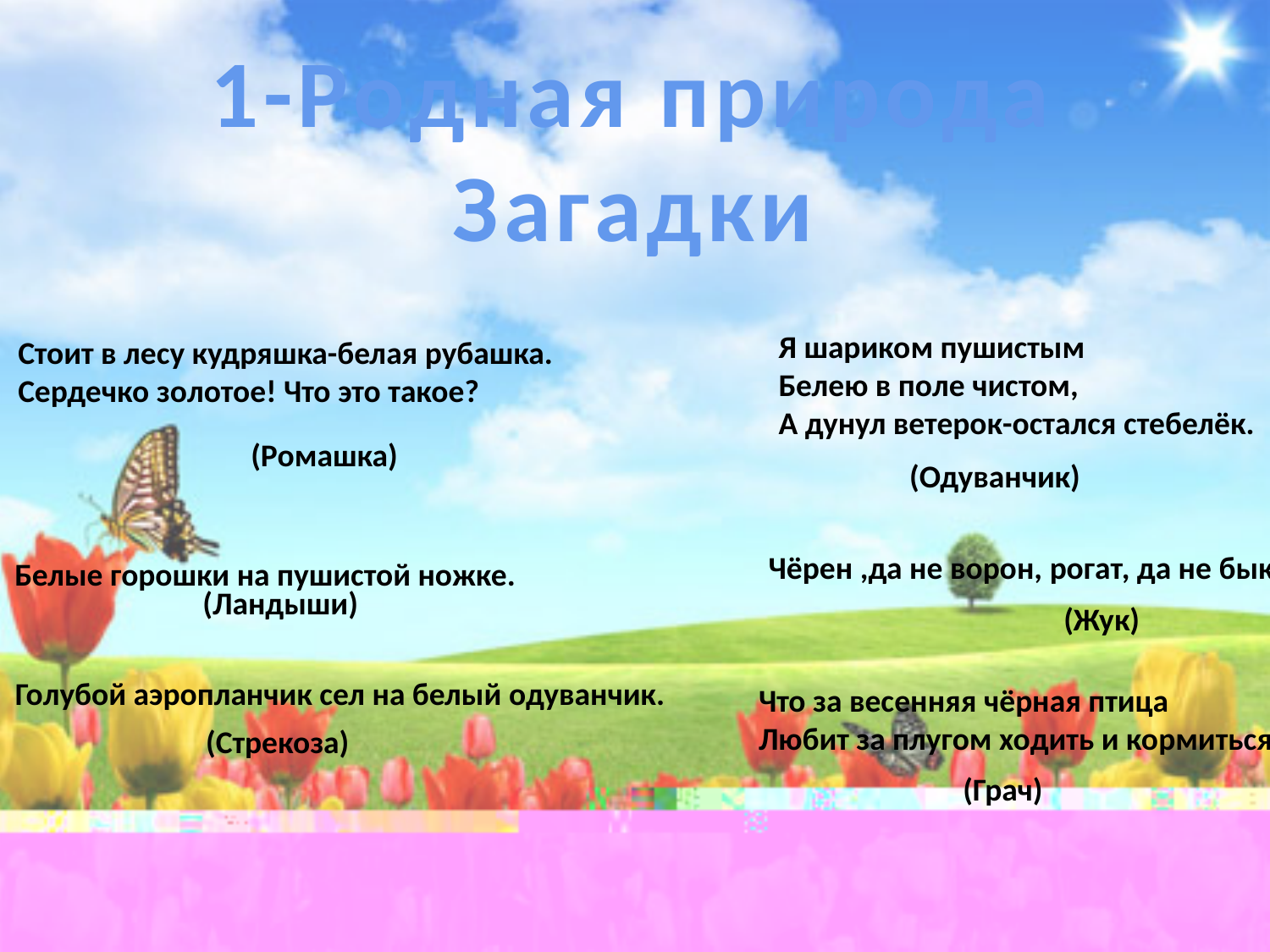

1-Родная природа
Загадки
Я шариком пушистым
Белею в поле чистом,
А дунул ветерок-остался стебелёк.
Стоит в лесу кудряшка-белая рубашка.
Сердечко золотое! Что это такое?

(Ромашка)
(Одуванчик)
Чёрен ,да не ворон, рогат, да не бык.
Белые горошки на пушистой ножке.
(Ландыши)
(Жук)
Голубой аэропланчик сел на белый одуванчик.
Что за весенняя чёрная птица
Любит за плугом ходить и кормиться.
(Стрекоза)
(Грач)